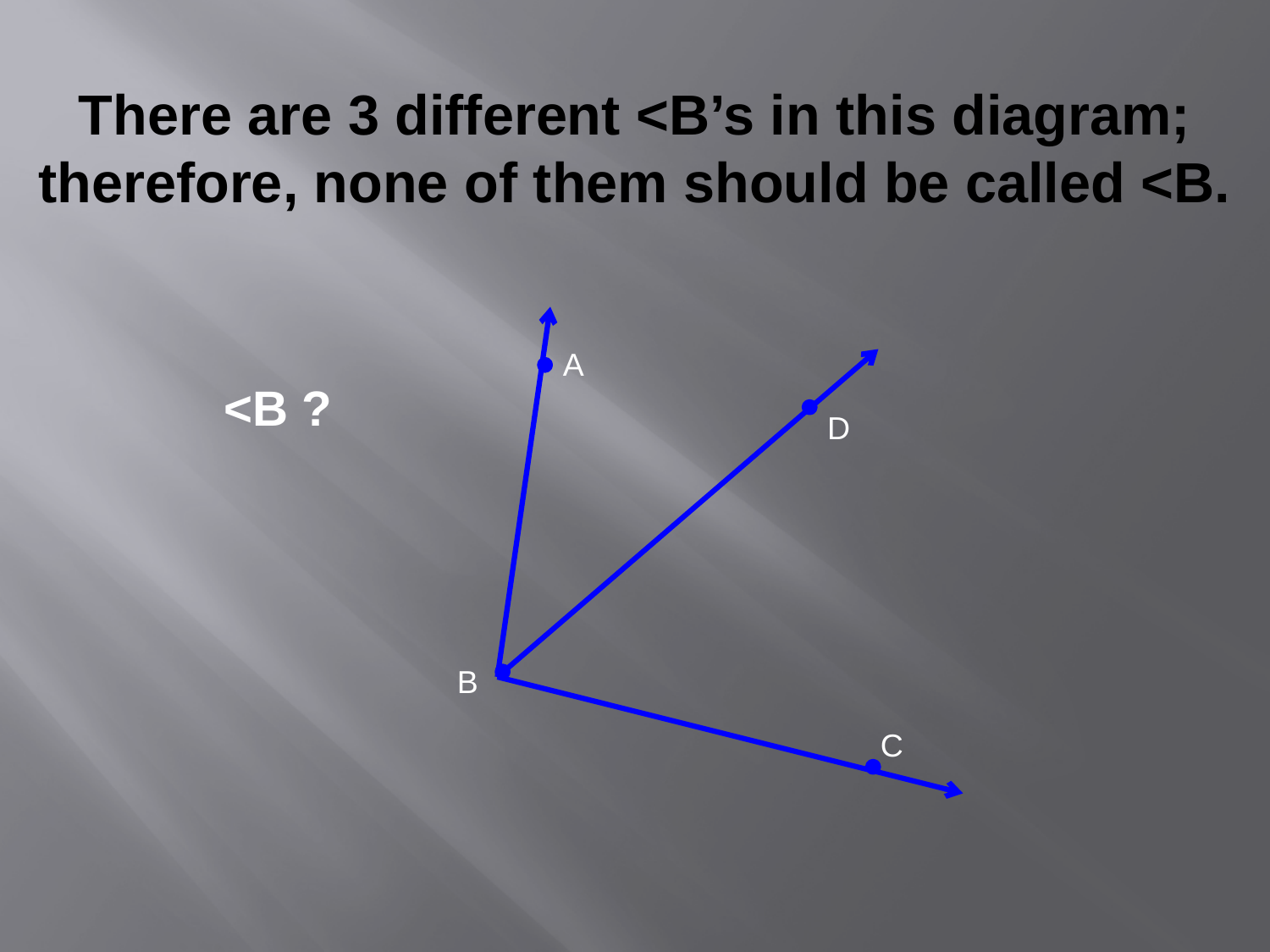

# There are 3 different <B’s in this diagram; therefore, none of them should be called <B.

A

<B ?

D
B

C